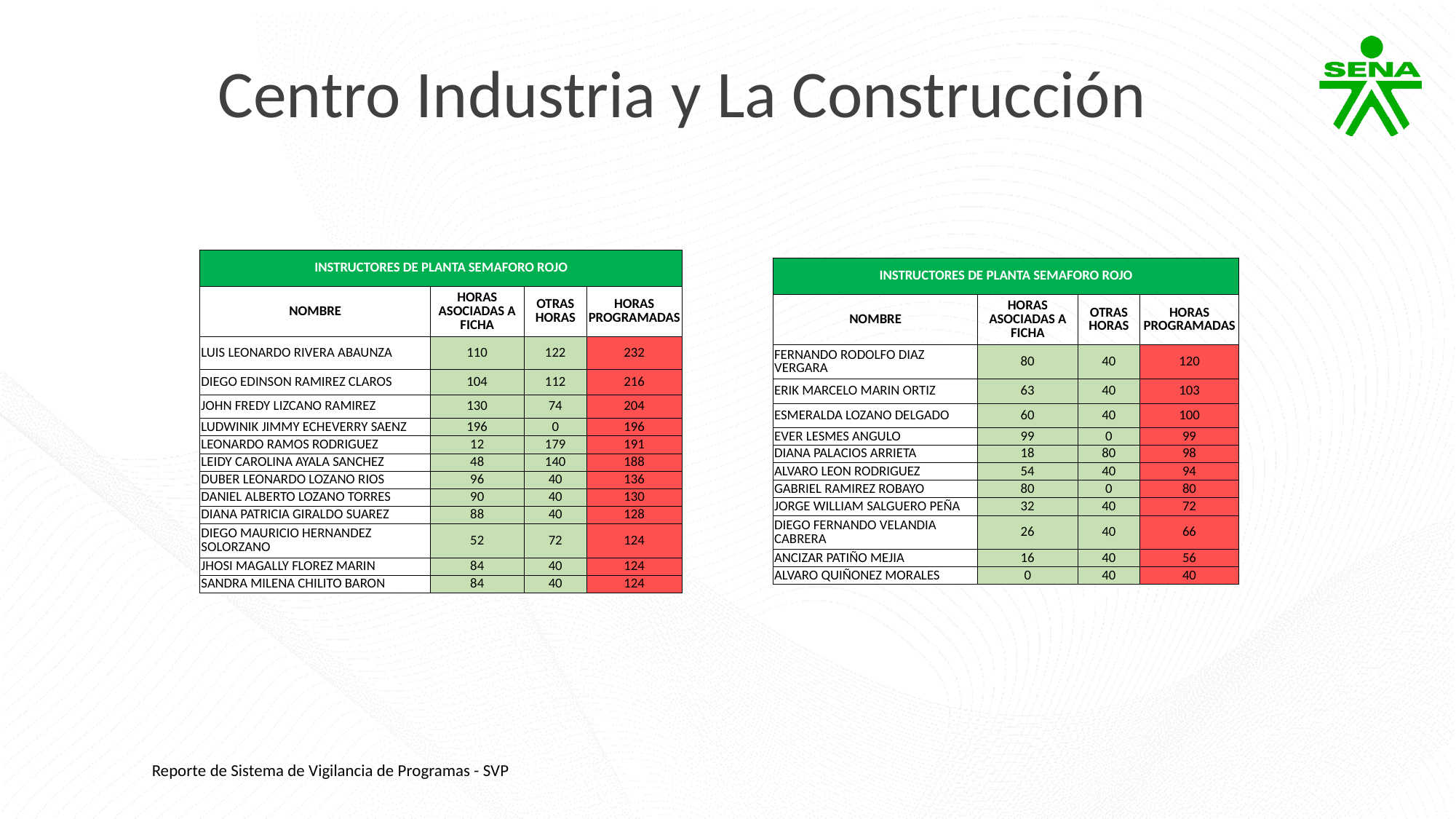

Centro Industria y La Construcción

| INSTRUCTORES DE PLANTA SEMAFORO ROJO |  |  |  |
| --- | --- | --- | --- |
| NOMBRE | HORAS ASOCIADAS A FICHA | OTRAS HORAS | HORAS PROGRAMADAS |
| LUIS LEONARDO RIVERA ABAUNZA | 110 | 122 | 232 |
| DIEGO EDINSON RAMIREZ CLAROS | 104 | 112 | 216 |
| JOHN FREDY LIZCANO RAMIREZ | 130 | 74 | 204 |
| LUDWINIK JIMMY ECHEVERRY SAENZ | 196 | 0 | 196 |
| LEONARDO RAMOS RODRIGUEZ | 12 | 179 | 191 |
| LEIDY CAROLINA AYALA SANCHEZ | 48 | 140 | 188 |
| DUBER LEONARDO LOZANO RIOS | 96 | 40 | 136 |
| DANIEL ALBERTO LOZANO TORRES | 90 | 40 | 130 |
| DIANA PATRICIA GIRALDO SUAREZ | 88 | 40 | 128 |
| DIEGO MAURICIO HERNANDEZ SOLORZANO | 52 | 72 | 124 |
| JHOSI MAGALLY FLOREZ MARIN | 84 | 40 | 124 |
| SANDRA MILENA CHILITO BARON | 84 | 40 | 124 |
| INSTRUCTORES DE PLANTA SEMAFORO ROJO |  |  |  |
| --- | --- | --- | --- |
| NOMBRE | HORAS ASOCIADAS A FICHA | OTRAS HORAS | HORAS PROGRAMADAS |
| FERNANDO RODOLFO DIAZ VERGARA | 80 | 40 | 120 |
| ERIK MARCELO MARIN ORTIZ | 63 | 40 | 103 |
| ESMERALDA LOZANO DELGADO | 60 | 40 | 100 |
| EVER LESMES ANGULO | 99 | 0 | 99 |
| DIANA PALACIOS ARRIETA | 18 | 80 | 98 |
| ALVARO LEON RODRIGUEZ | 54 | 40 | 94 |
| GABRIEL RAMIREZ ROBAYO | 80 | 0 | 80 |
| JORGE WILLIAM SALGUERO PEÑA | 32 | 40 | 72 |
| DIEGO FERNANDO VELANDIA CABRERA | 26 | 40 | 66 |
| ANCIZAR PATIÑO MEJIA | 16 | 40 | 56 |
| ALVARO QUIÑONEZ MORALES | 0 | 40 | 40 |
Reporte de Sistema de Vigilancia de Programas - SVP